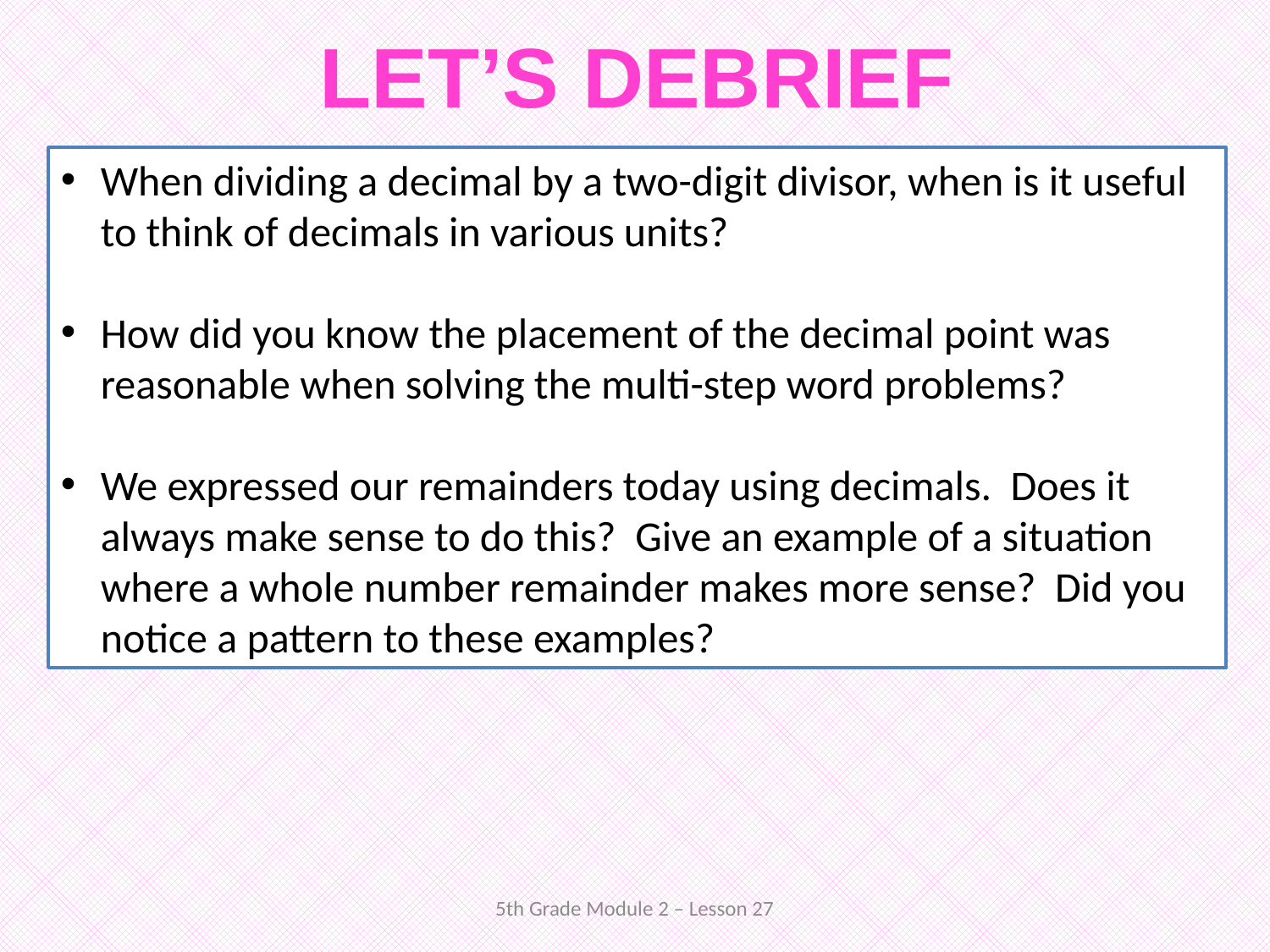

LET’S Debrief
When dividing a decimal by a two-digit divisor, when is it useful to think of decimals in various units?

How did you know the placement of the decimal point was reasonable when solving the multi-step word problems?

We expressed our remainders today using decimals.  Does it always make sense to do this?  Give an example of a situation where a whole number remainder makes more sense?  Did you notice a pattern to these examples?
5th Grade Module 2 – Lesson 27